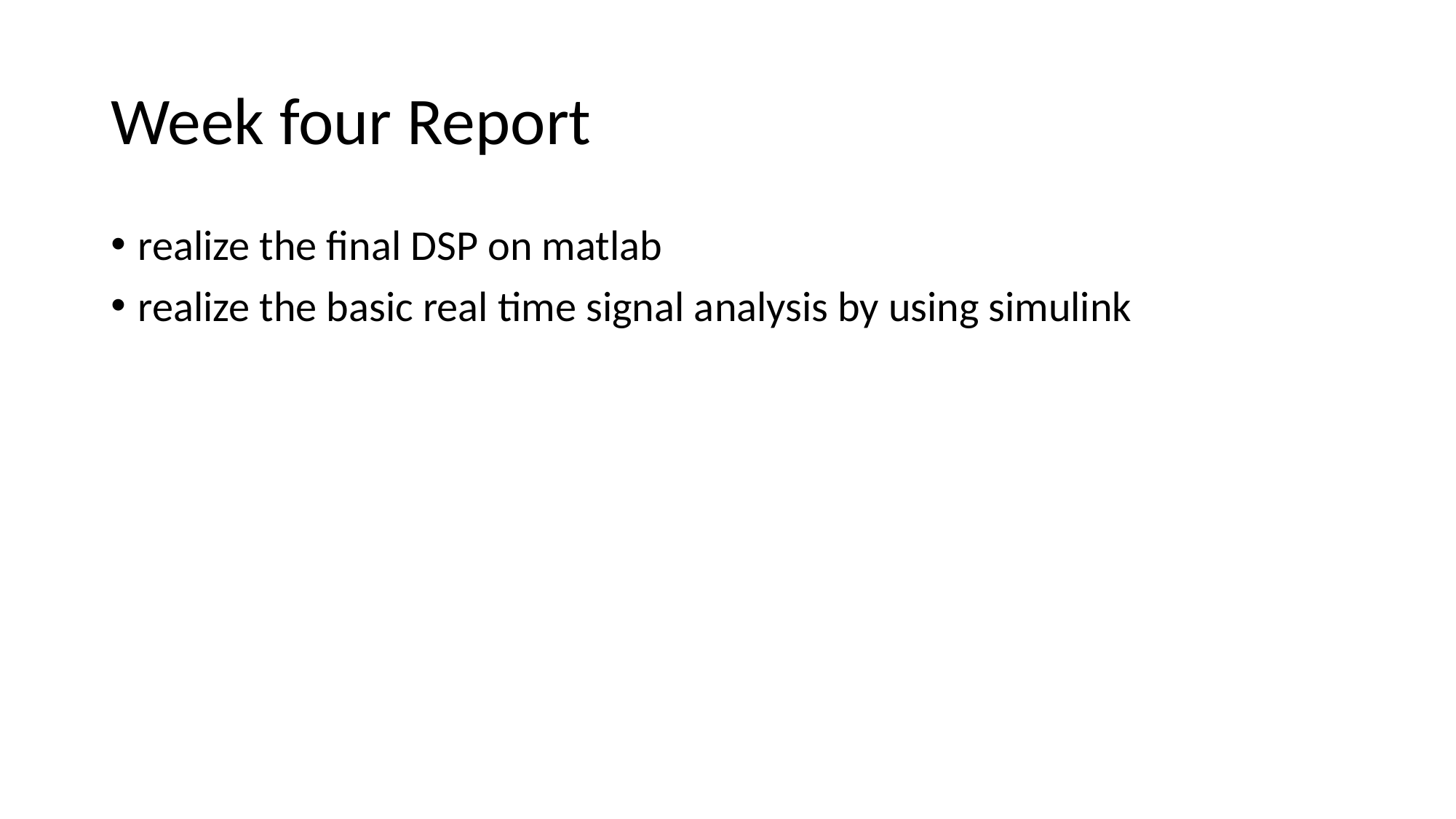

# Week four Report
realize the final DSP on matlab
realize the basic real time signal analysis by using simulink